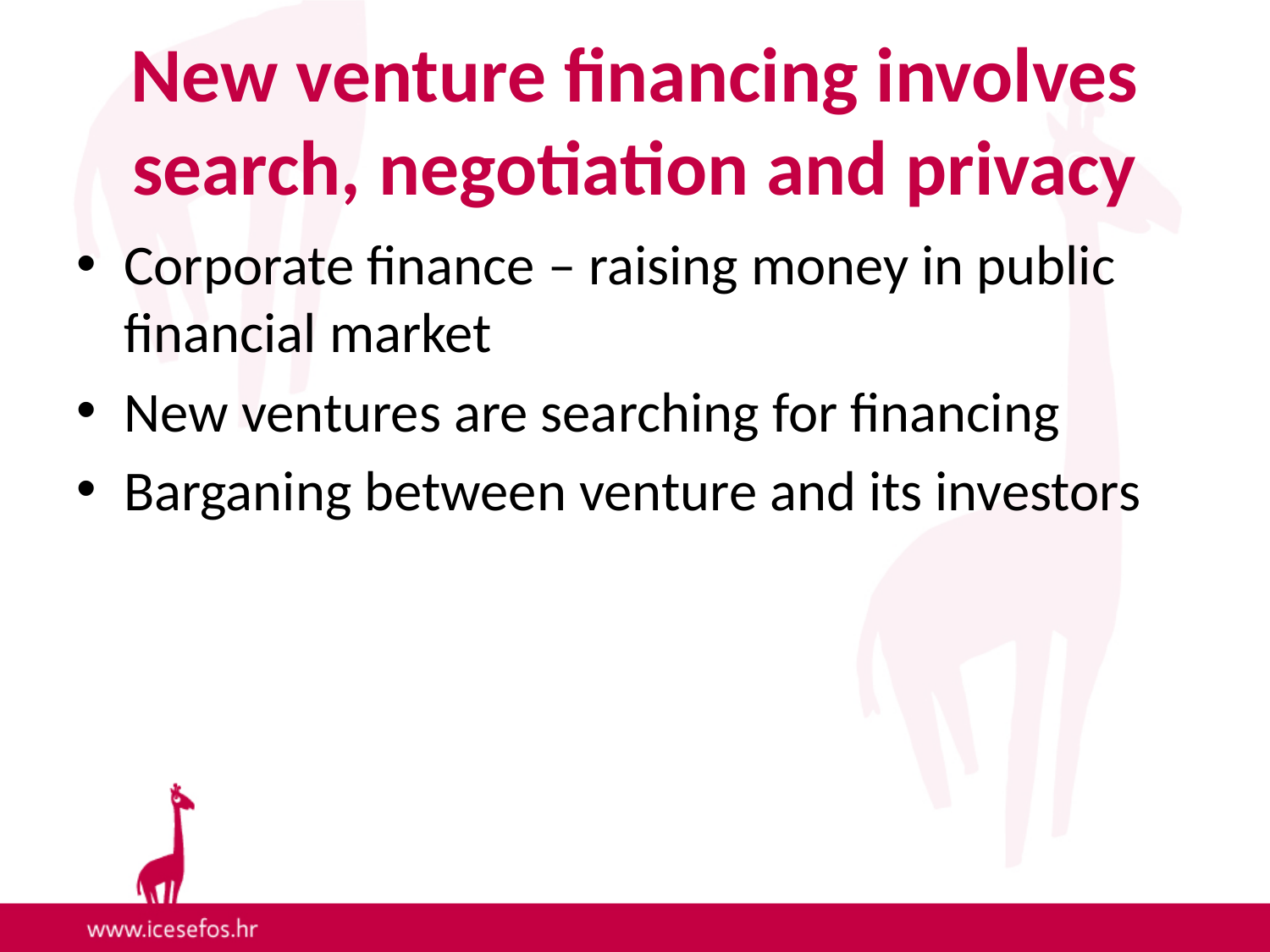

# New venture financing involves search, negotiation and privacy
Corporate finance – raising money in public financial market
New ventures are searching for financing
Barganing between venture and its investors